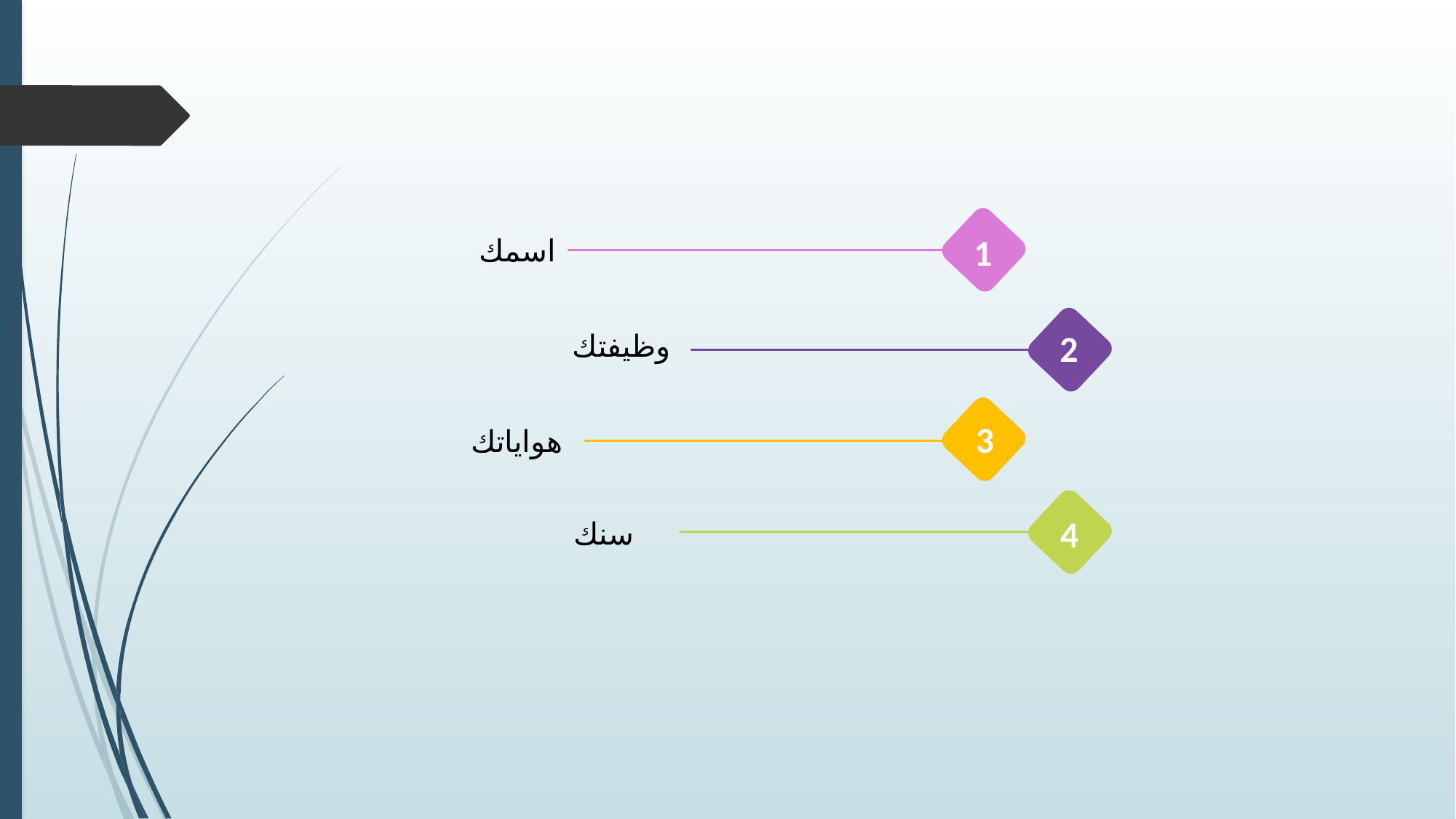

1
اسمك

2
وظيفتك

3
هواياتك

4
سنك